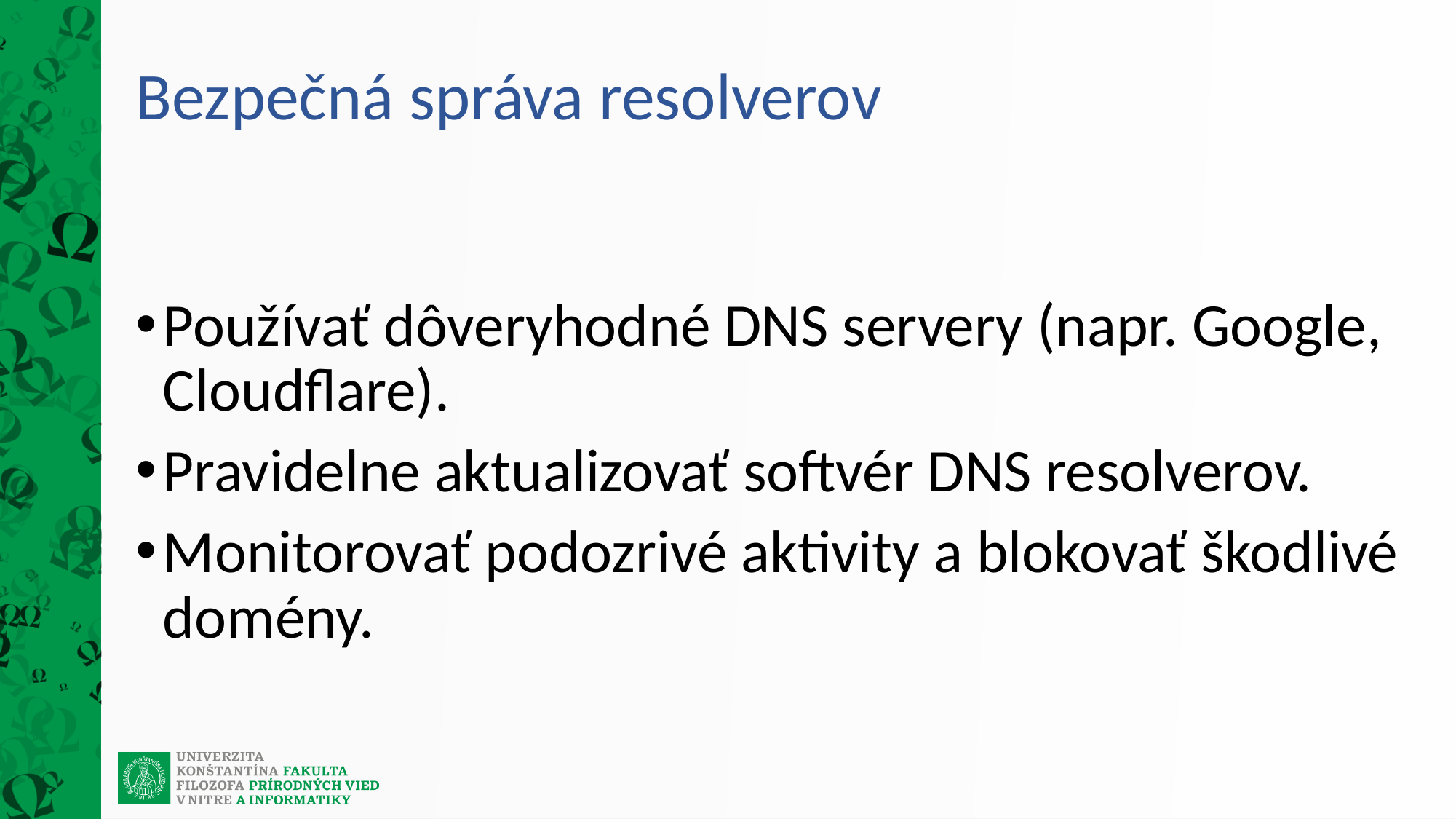

# Bezpečná správa resolverov

Používať dôveryhodné DNS servery (napr. Google, Cloudflare).
Pravidelne aktualizovať softvér DNS resolverov.
Monitorovať podozrivé aktivity a blokovať škodlivé domény.